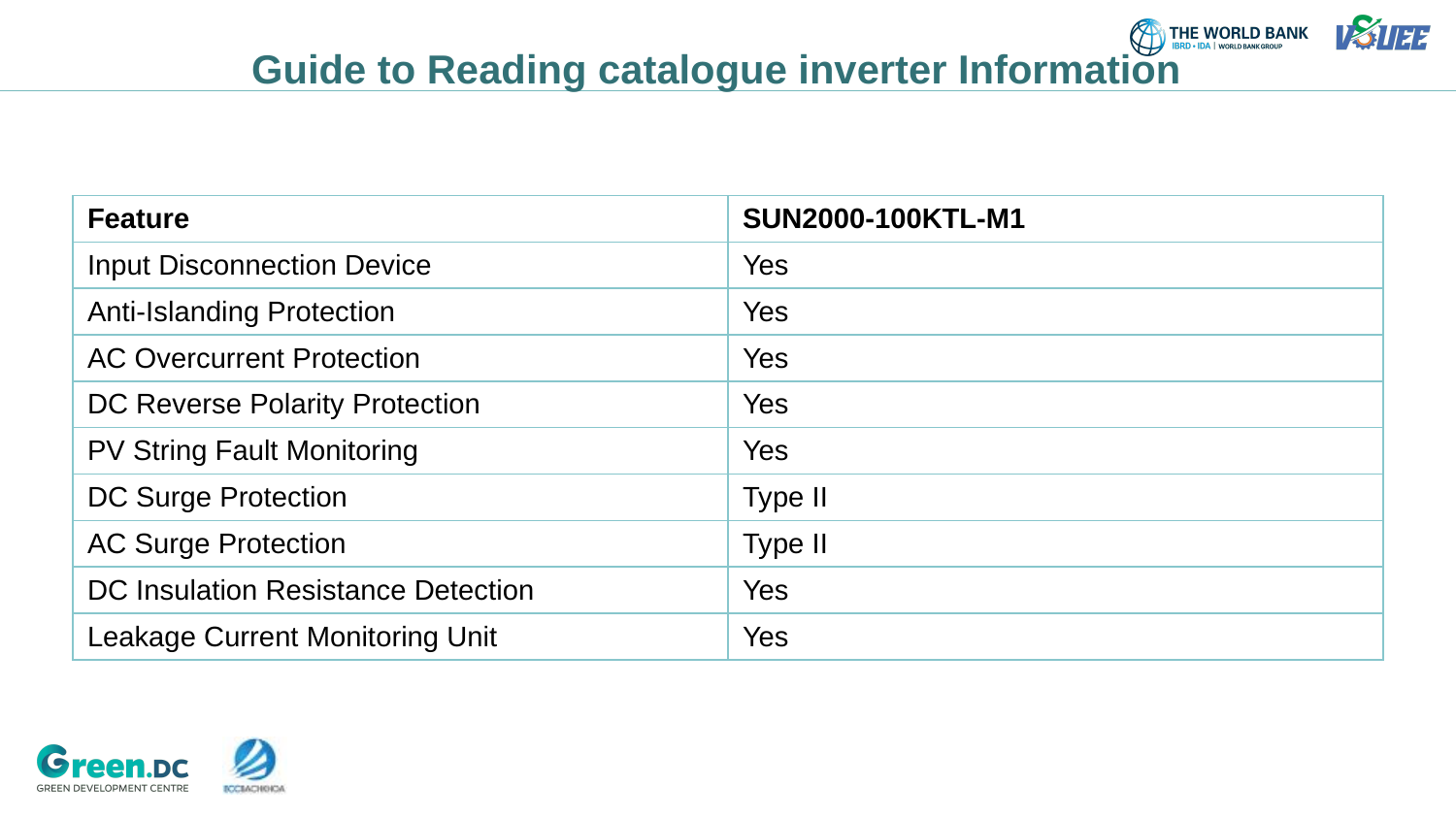

Guide to Reading catalogue inverter Information

| Feature | SUN2000-100KTL-M1 |
| --- | --- |
| Input Disconnection Device | Yes |
| Anti-Islanding Protection | Yes |
| AC Overcurrent Protection | Yes |
| DC Reverse Polarity Protection | Yes |
| PV String Fault Monitoring | Yes |
| DC Surge Protection | Type II |
| AC Surge Protection | Type II |
| DC Insulation Resistance Detection | Yes |
| Leakage Current Monitoring Unit | Yes |